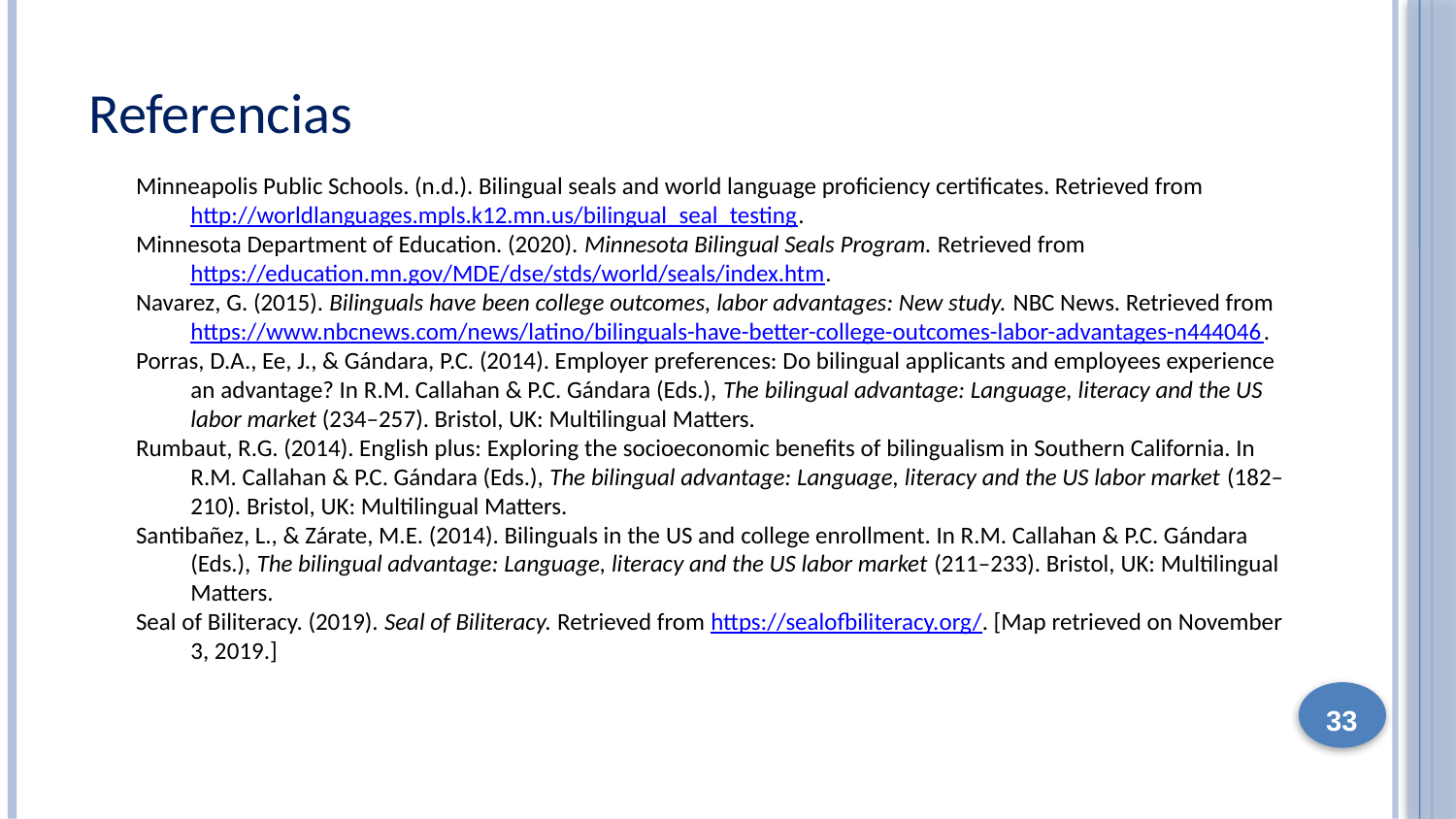

Referencias
Minneapolis Public Schools. (n.d.). Bilingual seals and world language proficiency certificates. Retrieved from http://worldlanguages.mpls.k12.mn.us/bilingual_seal_testing.
Minnesota Department of Education. (2020). Minnesota Bilingual Seals Program. Retrieved from https://education.mn.gov/MDE/dse/stds/world/seals/index.htm.
Navarez, G. (2015). Bilinguals have been college outcomes, labor advantages: New study. NBC News. Retrieved from https://www.nbcnews.com/news/latino/bilinguals-have-better-college-outcomes-labor-advantages-n444046.
Porras, D.A., Ee, J., & Gándara, P.C. (2014). Employer preferences: Do bilingual applicants and employees experience an advantage? In R.M. Callahan & P.C. Gándara (Eds.), The bilingual advantage: Language, literacy and the US labor market (234–257). Bristol, UK: Multilingual Matters.
Rumbaut, R.G. (2014). English plus: Exploring the socioeconomic benefits of bilingualism in Southern California. In R.M. Callahan & P.C. Gándara (Eds.), The bilingual advantage: Language, literacy and the US labor market (182–210). Bristol, UK: Multilingual Matters.
Santibañez, L., & Zárate, M.E. (2014). Bilinguals in the US and college enrollment. In R.M. Callahan & P.C. Gándara (Eds.), The bilingual advantage: Language, literacy and the US labor market (211–233). Bristol, UK: Multilingual Matters.
Seal of Biliteracy. (2019). Seal of Biliteracy. Retrieved from https://sealofbiliteracy.org/. [Map retrieved on November 3, 2019.]

33